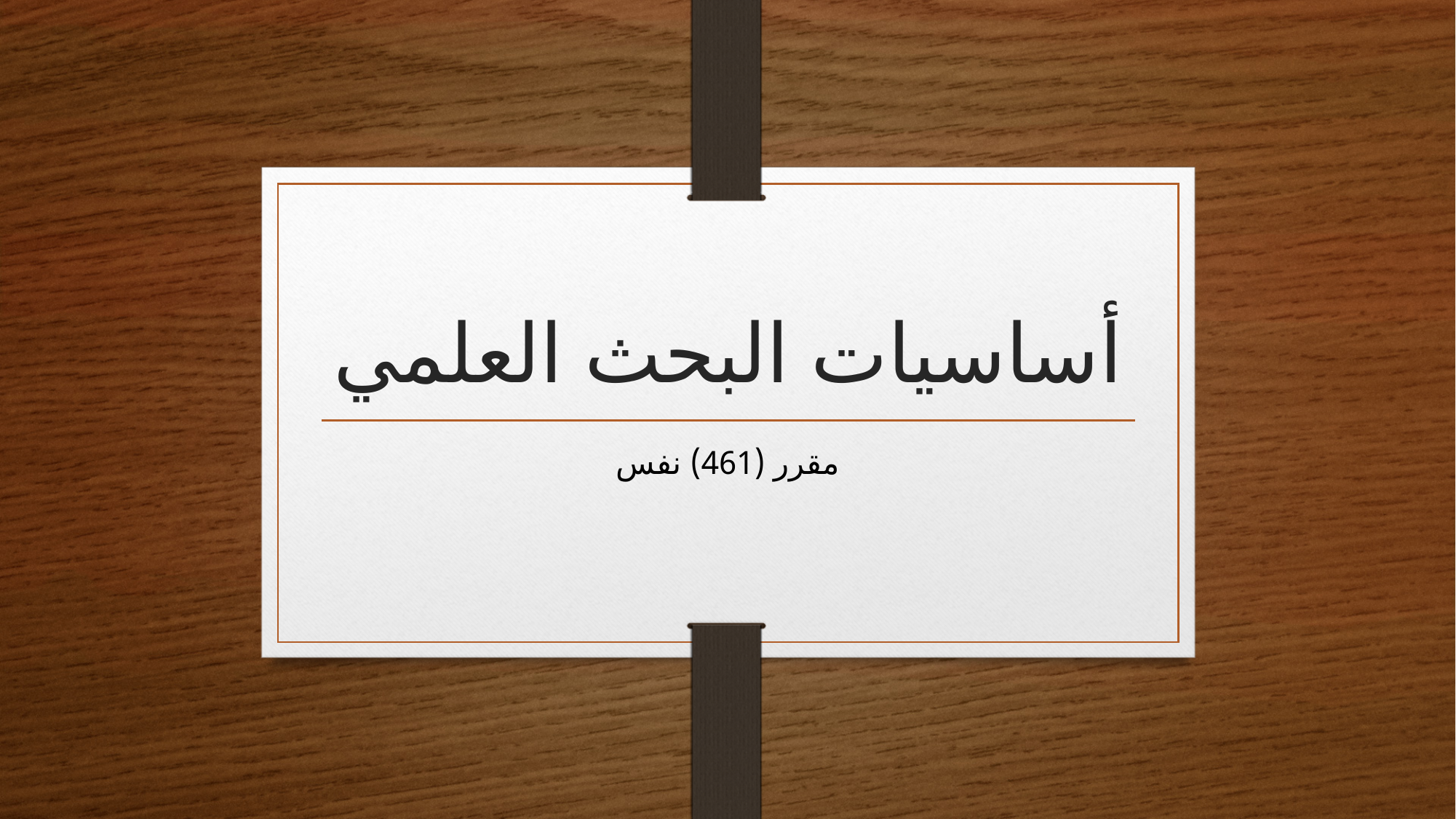

# أساسيات البحث العلمي
مقرر (461) نفس